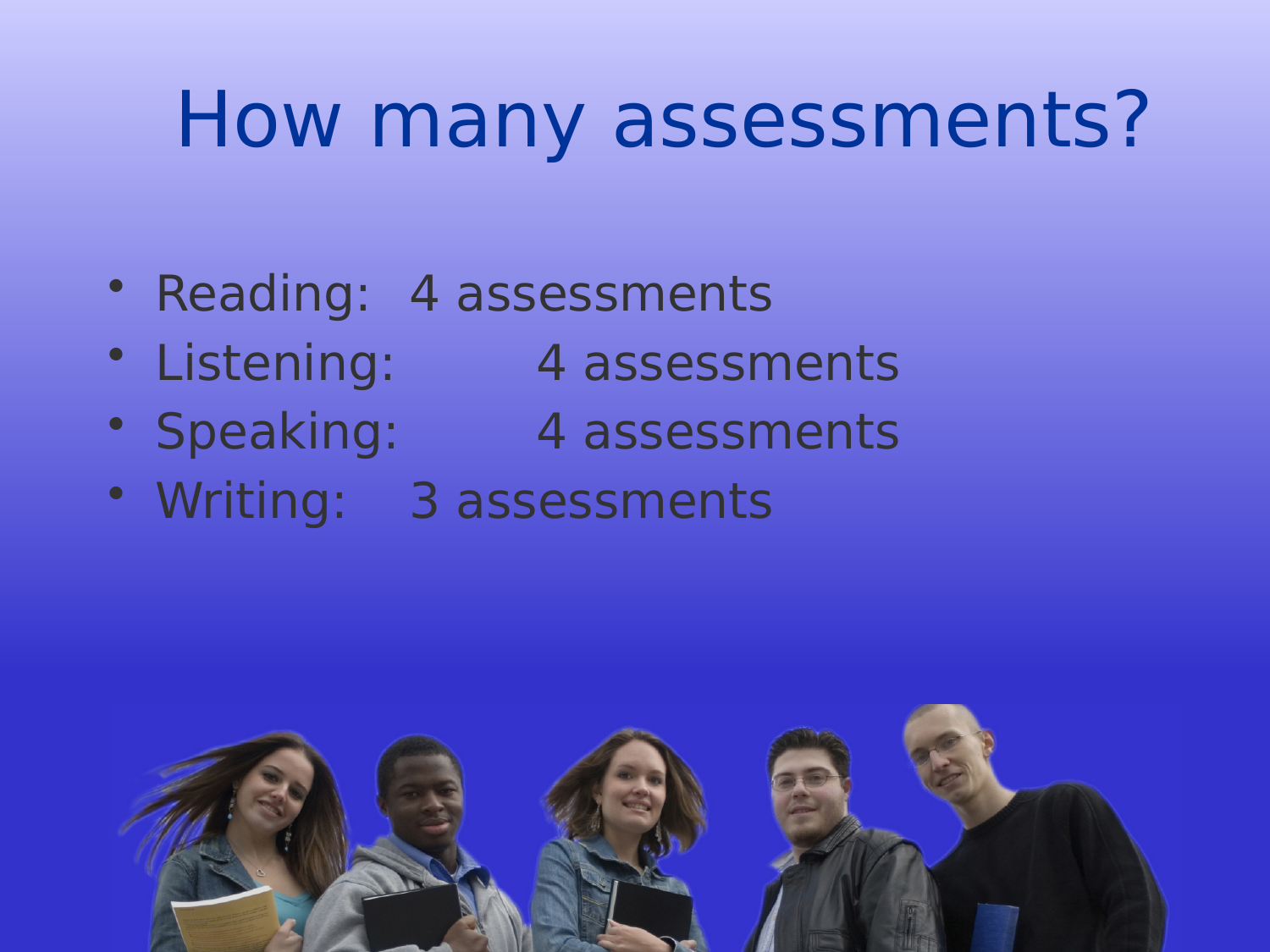

# How many assessments?

Reading: 	4 assessments
Listening: 	4 assessments
Speaking: 	4 assessments
Writing: 	3 assessments